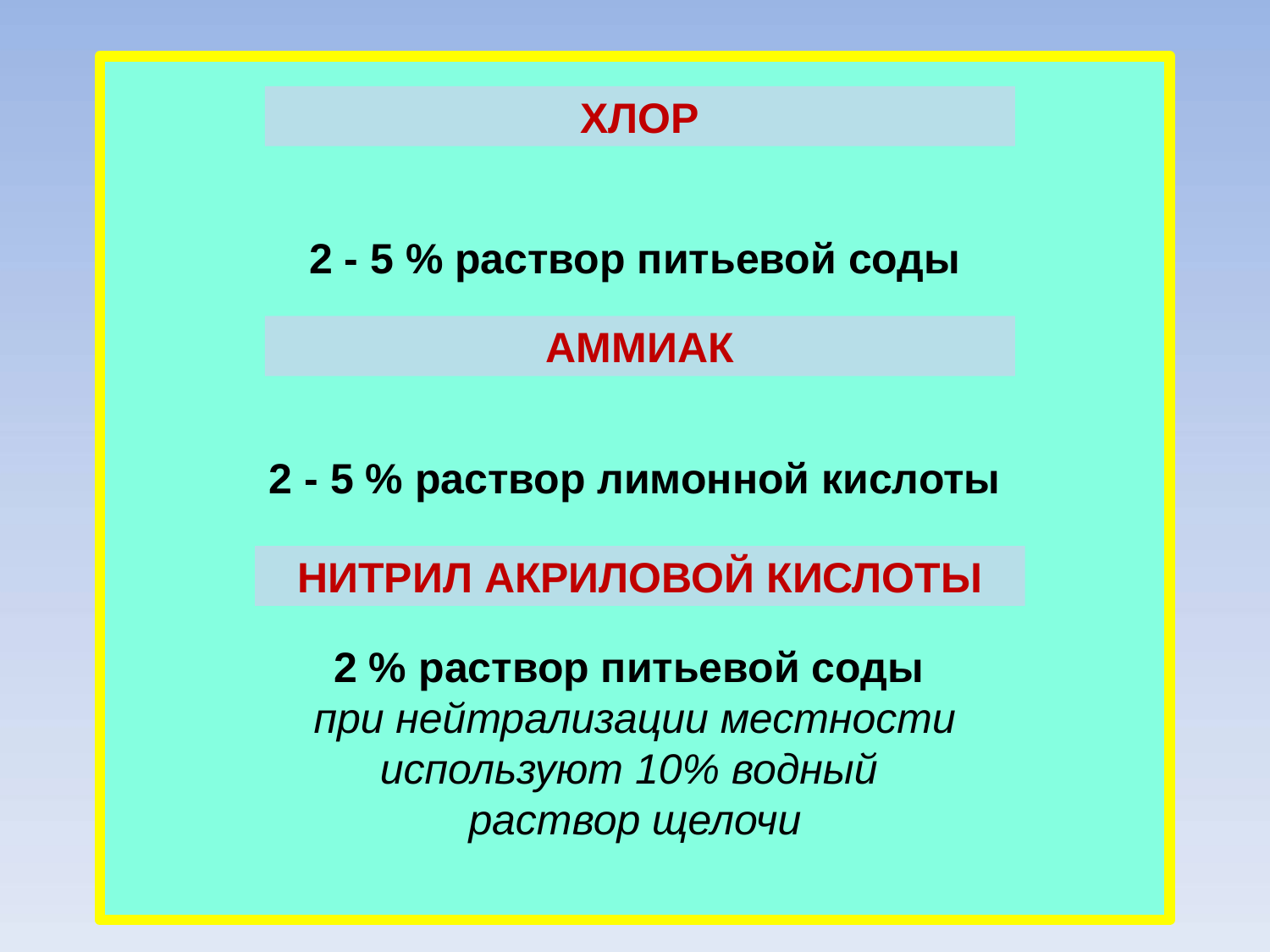

при защите от хлора
2 - 5 % раствор питьевой соды
2 - 5 % раствор лимонной кислоты
ХЛОР
АММИАК
НИТРИЛ АКРИЛОВОЙ КИСЛОТЫ

2 % раствор питьевой соды
при нейтрализации местности используют 10% водный
раствор щелочи